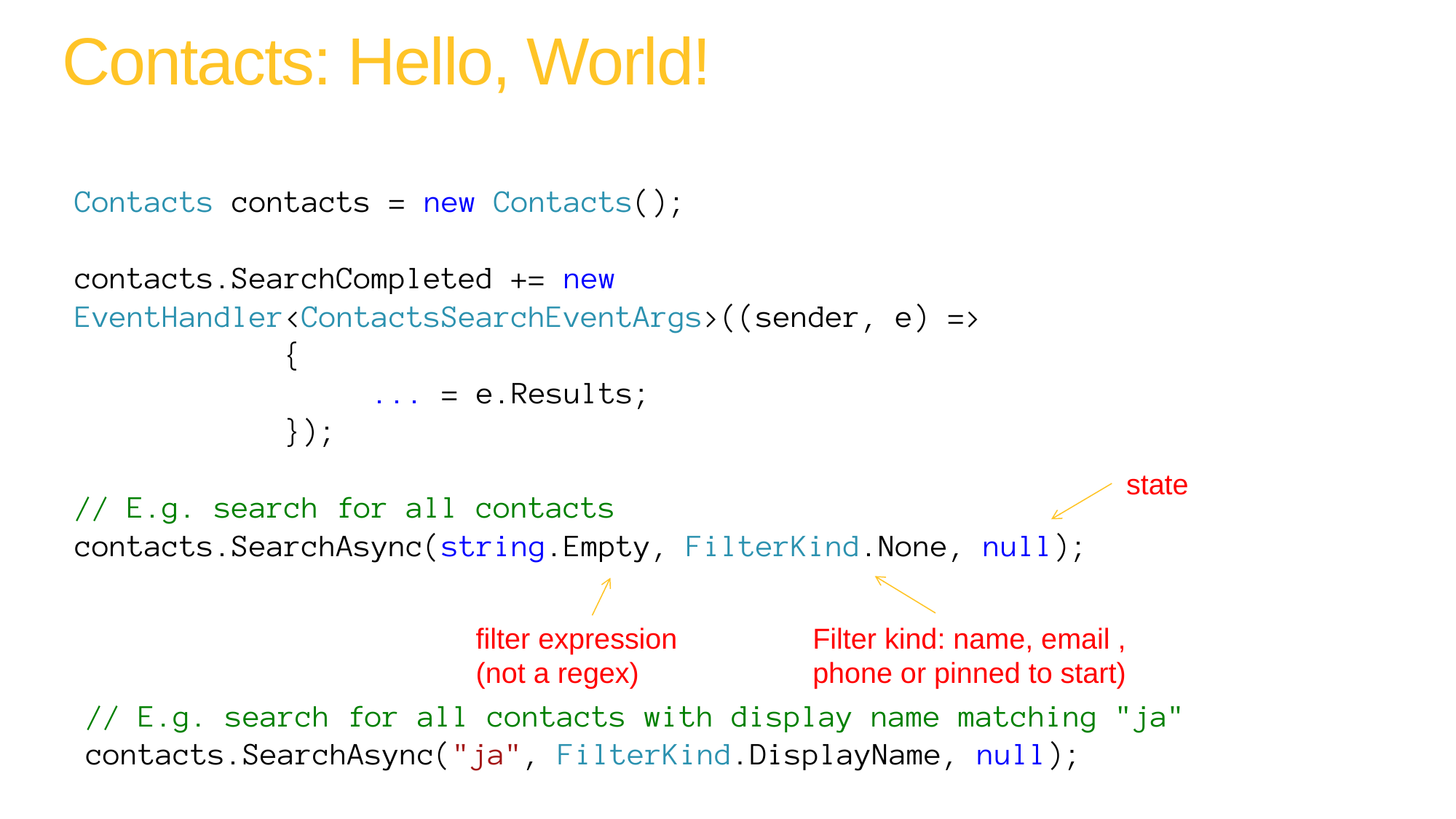

# Contacts: Hello, World!
Contacts contacts = new Contacts();

contacts.SearchCompleted += new EventHandler<ContactsSearchEventArgs>((sender, e) =>
            {
                 ... = e.Results;
            });

// E.g. search for all contacts
contacts.SearchAsync(string.Empty, FilterKind.None, null);
state
filter expression
(not a regex)
Filter kind: name, email , phone or pinned to start)
// E.g. search for all contacts with display name matching "ja"
contacts.SearchAsync("ja", FilterKind.DisplayName, null);